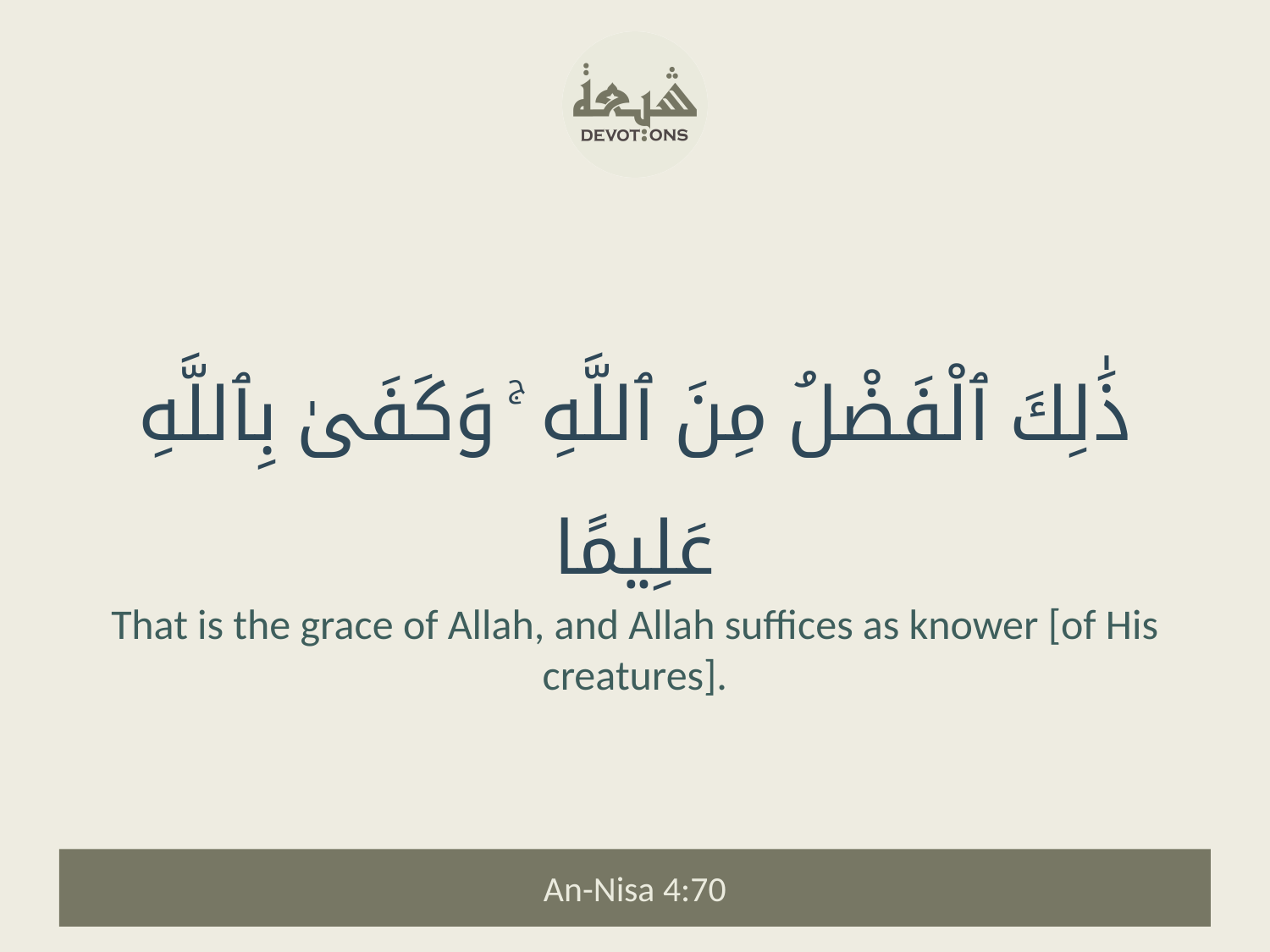

ذَٰلِكَ ٱلْفَضْلُ مِنَ ٱللَّهِ ۚ وَكَفَىٰ بِٱللَّهِ عَلِيمًا
That is the grace of Allah, and Allah suffices as knower [of His creatures].
An-Nisa 4:70